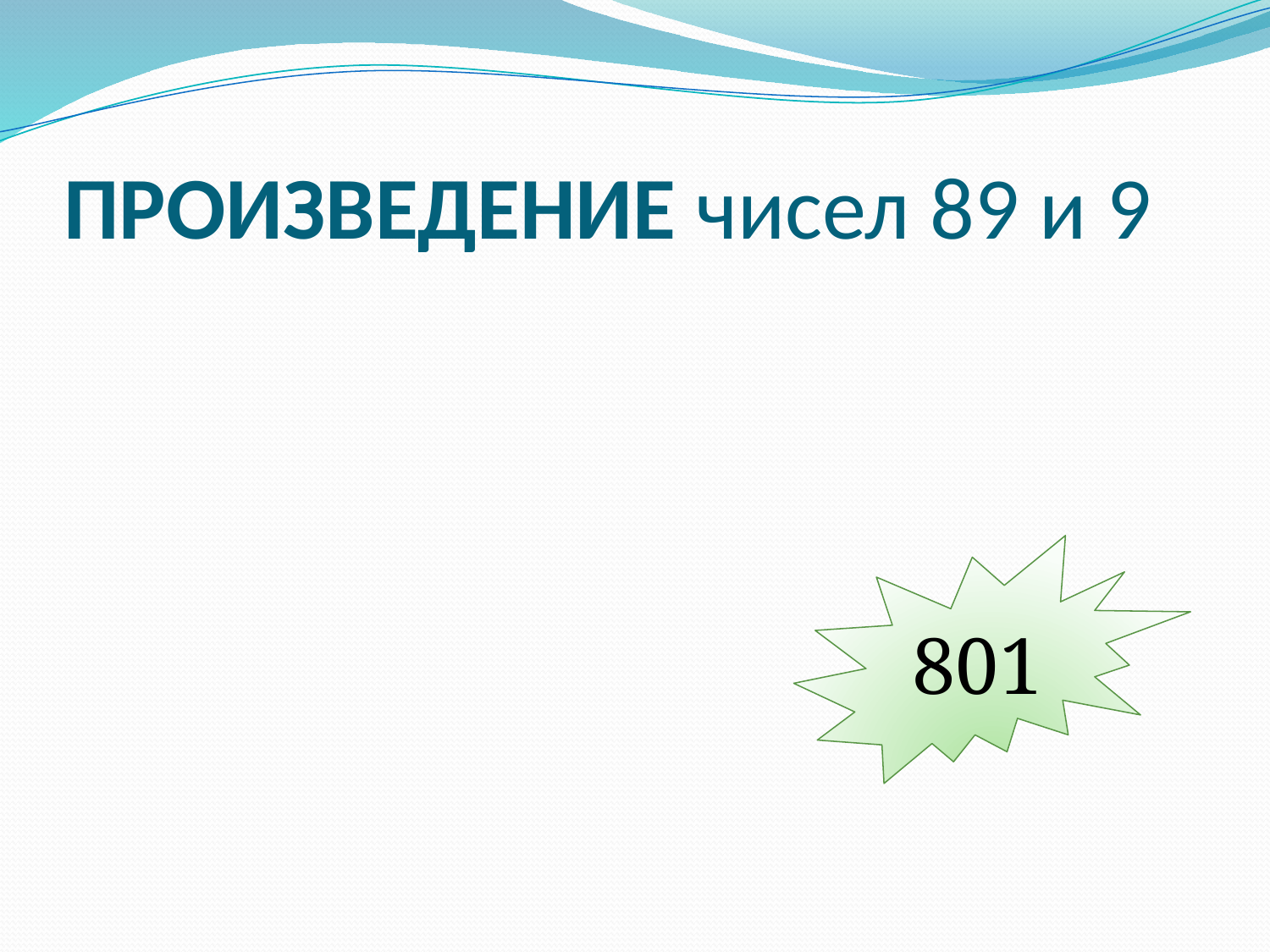

# ПРОИЗВЕДЕНИЕ чисел 89 и 9
801